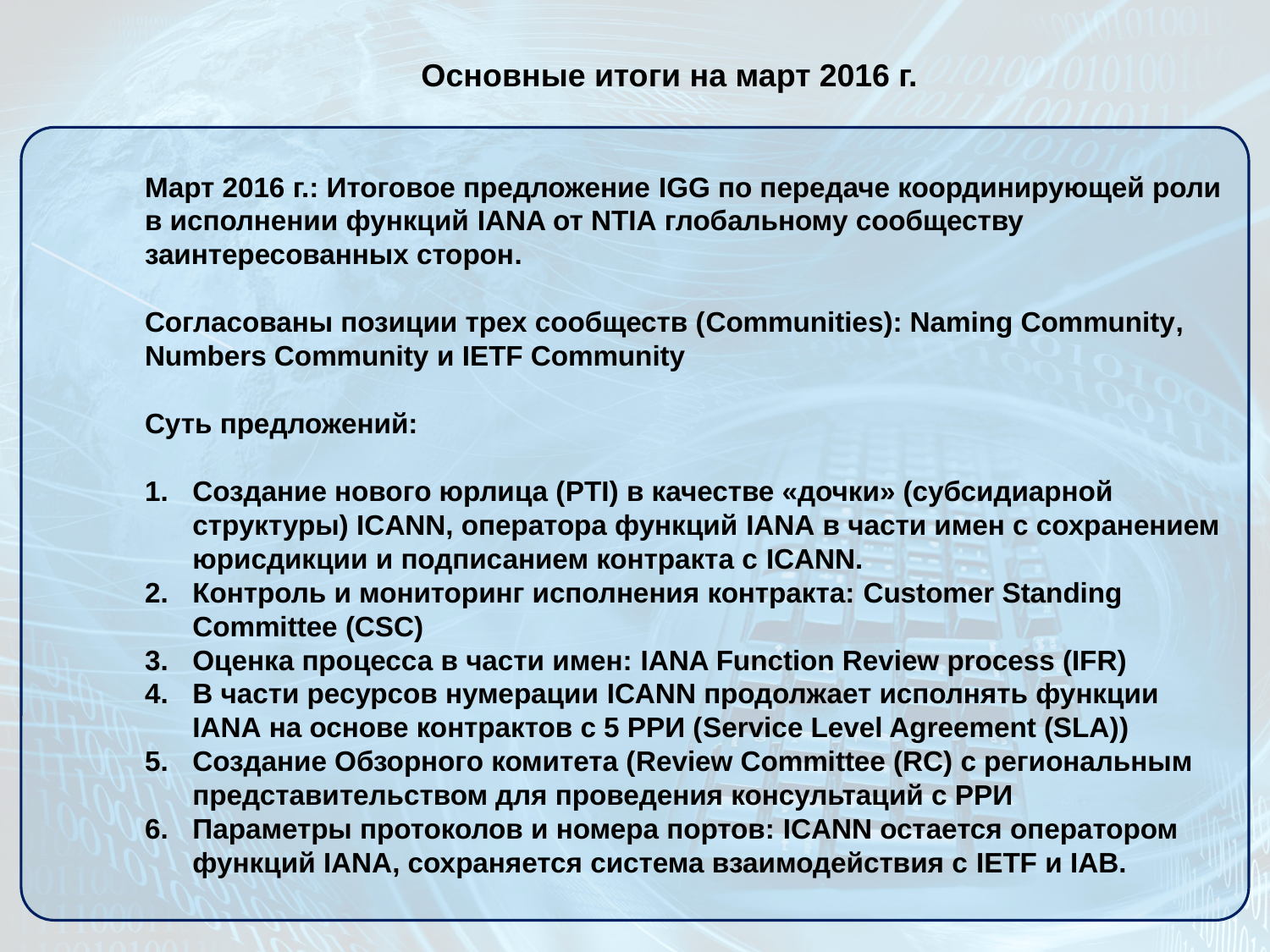

# Основные итоги на март 2016 г.
Март 2016 г.: Итоговое предложение IGG по передаче координирующей роли в исполнении функций IANA от NTIA глобальному сообществу заинтересованных сторон.

Согласованы позиции трех сообществ (Communities): Naming Community, Numbers Community и IETF Community

Суть предложений:

Создание нового юрлица (PTI) в качестве «дочки» (субсидиарной структуры) ICANN, оператора функций IANA в части имен с сохранением юрисдикции и подписанием контракта с ICANN.
Контроль и мониторинг исполнения контракта: Customer Standing Committee (CSC)
Оценка процесса в части имен: IANA Function Review process (IFR)
В части ресурсов нумерации ICANN продолжает исполнять функции IANA на основе контрактов с 5 РРИ (Service Level Agreement (SLA))
Создание Обзорного комитета (Review Committee (RC) с региональным представительством для проведения консультаций с РРИ
Параметры протоколов и номера портов: ICANN остается оператором функций IANA, сохраняется система взаимодействия с IETF и IAB.